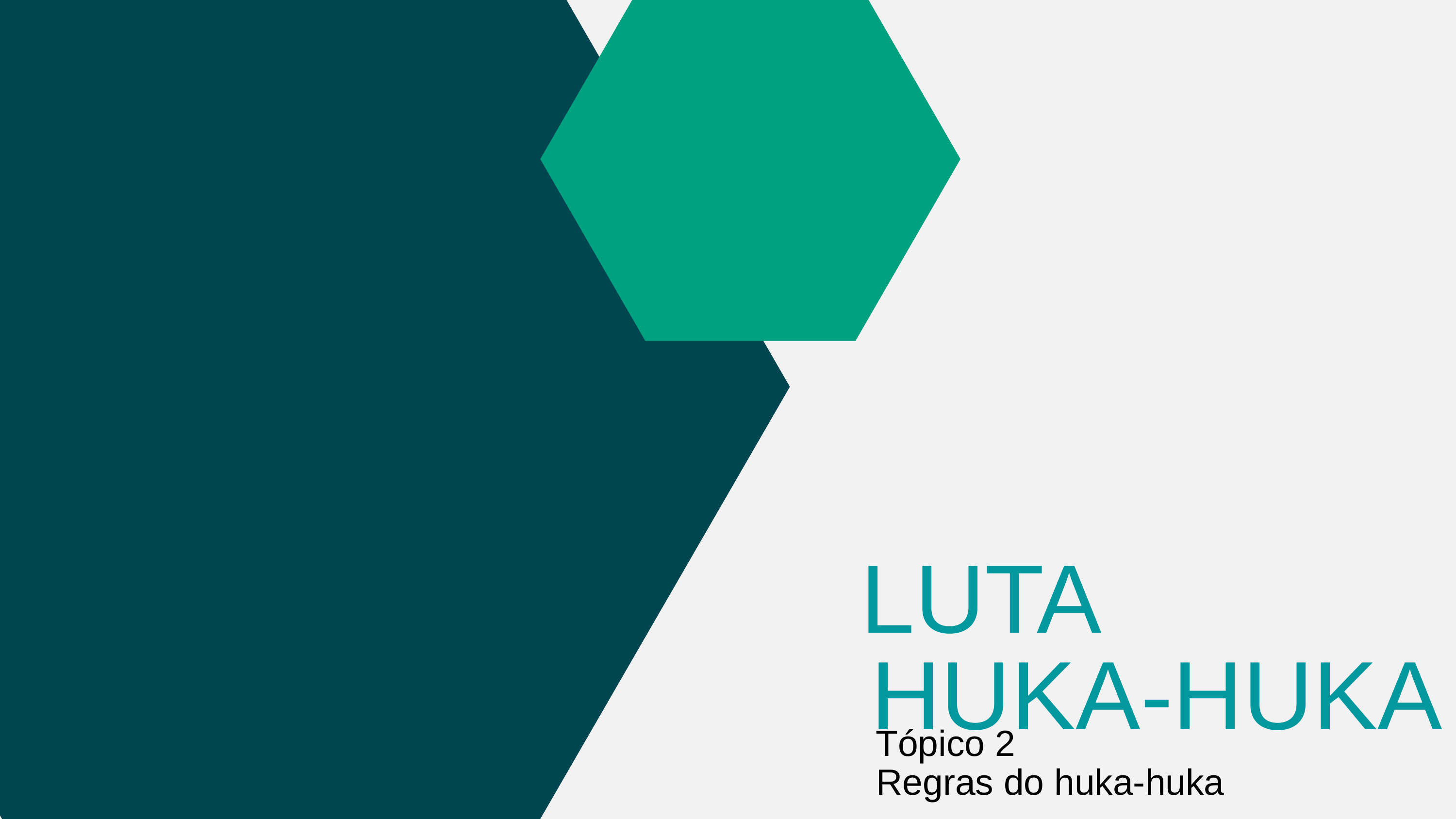

LUTA
HUKA-HUKA
Tópico 2
Regras do huka-huka